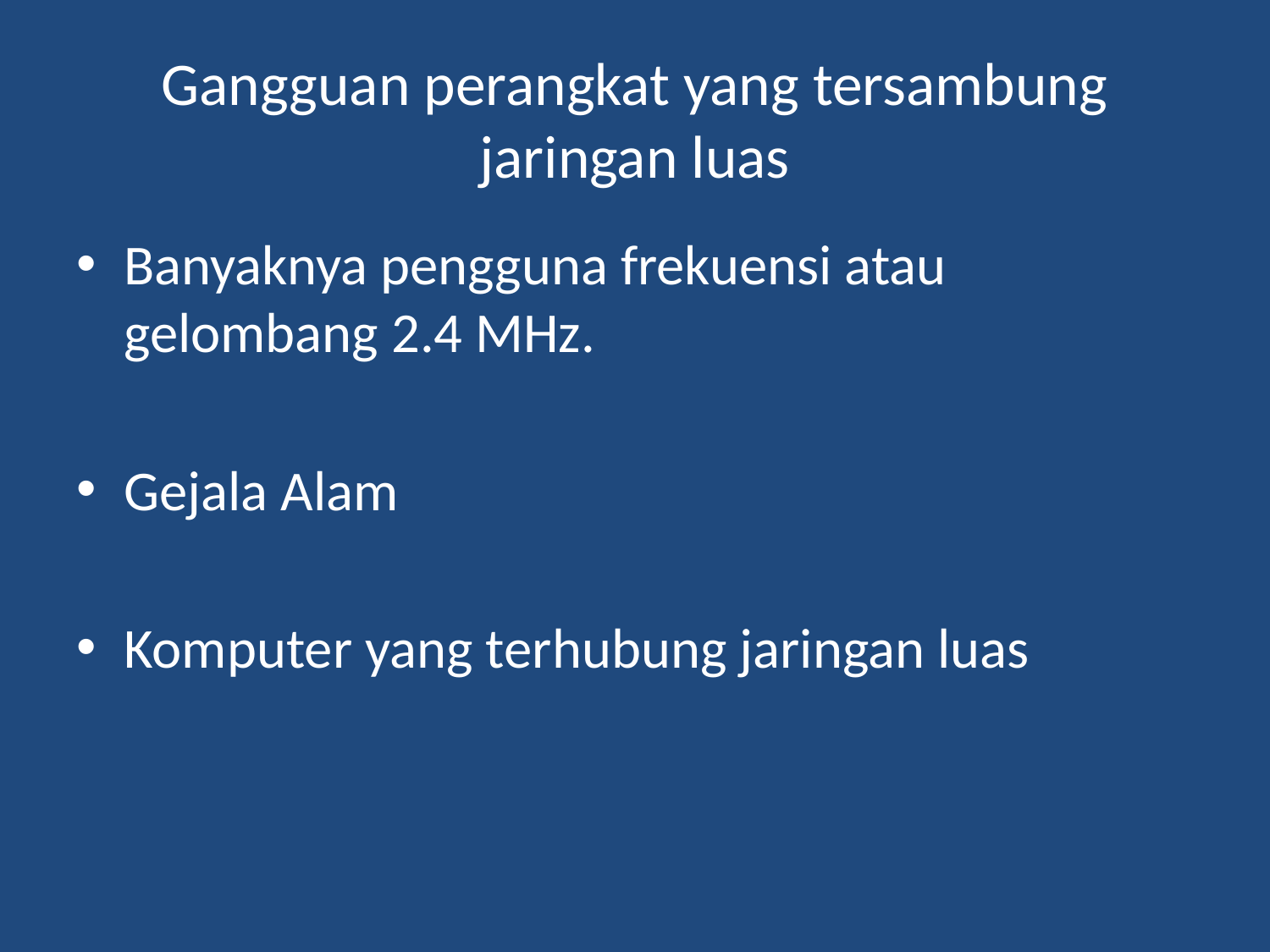

# Gangguan perangkat yang tersambung jaringan luas
Banyaknya pengguna frekuensi atau gelombang 2.4 MHz.

Gejala Alam

Komputer yang terhubung jaringan luas